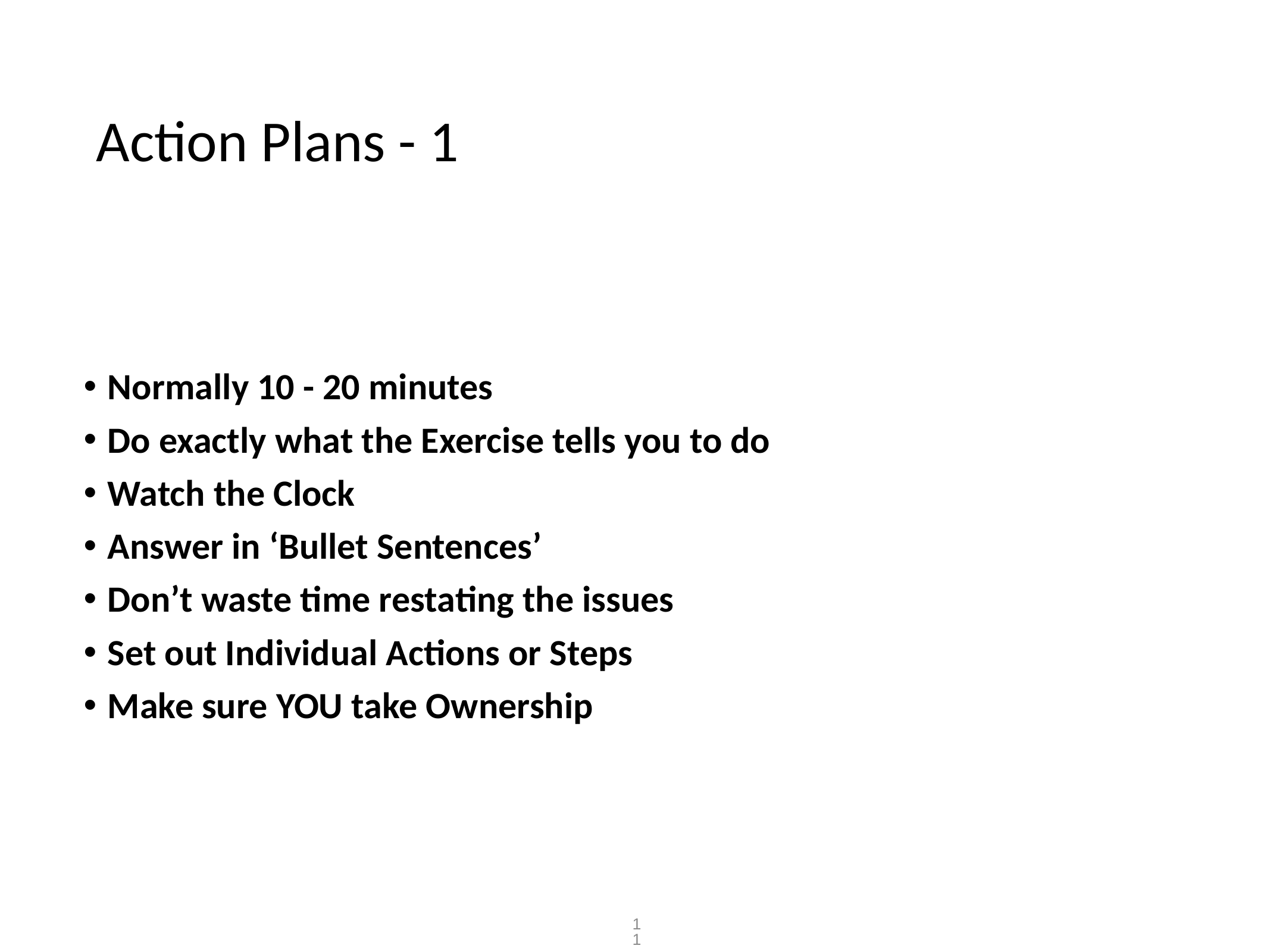

# Action Plans - 1
Normally 10 - 20 minutes
Do exactly what the Exercise tells you to do
Watch the Clock
Answer in ‘Bullet Sentences’
Don’t waste time restating the issues
Set out Individual Actions or Steps
Make sure YOU take Ownership
11